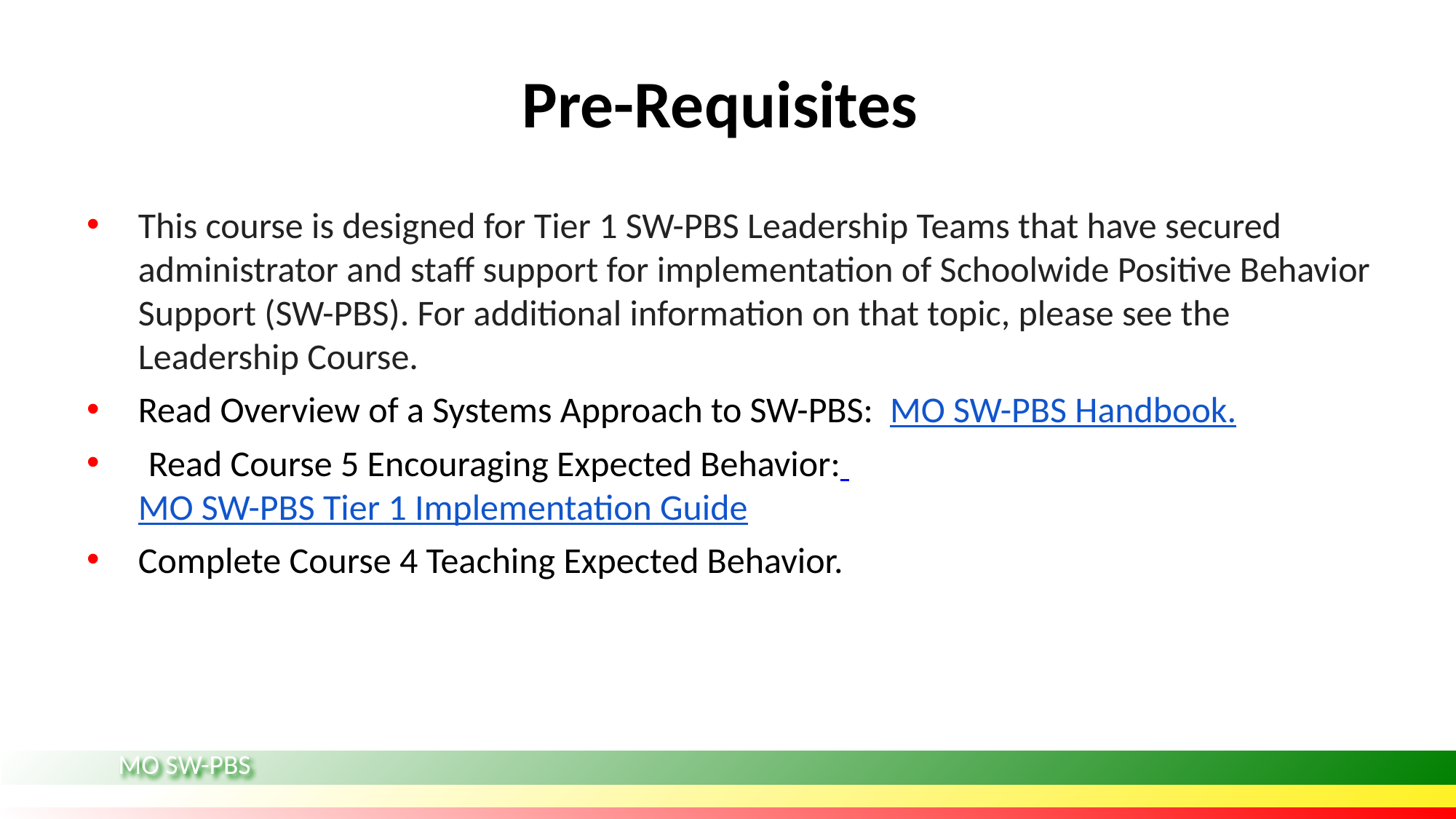

# Pre-Requisites
This course is designed for Tier 1 SW-PBS Leadership Teams that have secured administrator and staff support for implementation of Schoolwide Positive Behavior Support (SW-PBS). For additional information on that topic, please see the Leadership Course.
Read Overview of a Systems Approach to SW-PBS:  MO SW-PBS Handbook.
 Read Course 5 Encouraging Expected Behavior: MO SW-PBS Tier 1 Implementation Guide
Complete Course 4 Teaching Expected Behavior.